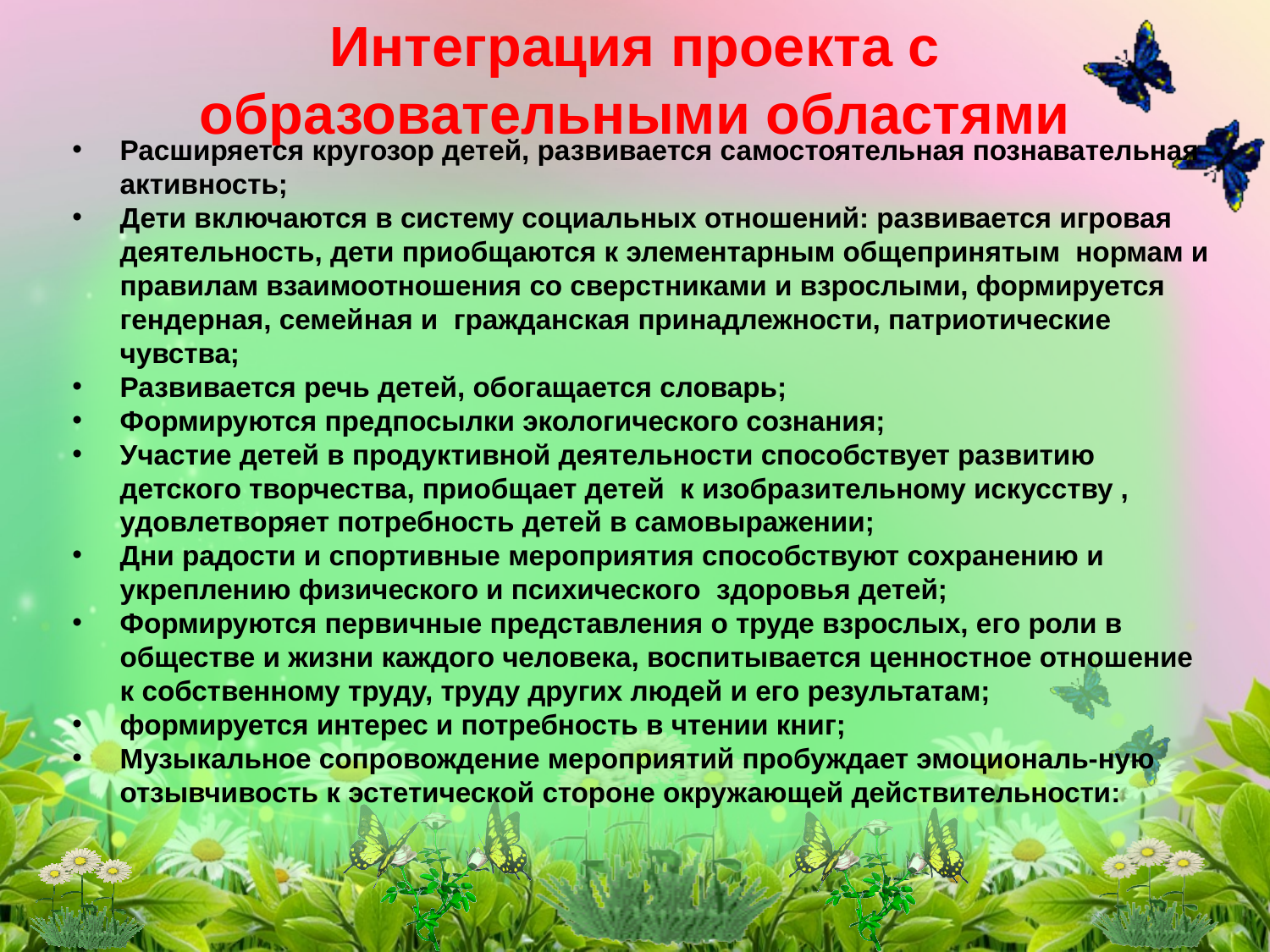

# Интеграция проекта с образовательными областями
Расширяется кругозор детей, развивается самостоятельная познавательная активность;
Дети включаются в систему социальных отношений: развивается игровая деятельность, дети приобщаются к элементарным общепринятым  нормам и правилам взаимоотношения со сверстниками и взрослыми, формируется гендерная, семейная и  гражданская принадлежности, патриотические чувства;
Развивается речь детей, обогащается словарь;
Формируются предпосылки экологического сознания;
Участие детей в продуктивной деятельности способствует развитию детского творчества, приобщает детей  к изобразительному искусству , удовлетворяет потребность детей в самовыражении;
Дни радости и спортивные мероприятия способствуют сохранению и укреплению физического и психического  здоровья детей;
Формируются первичные представления о труде взрослых, его роли в обществе и жизни каждого человека, воспитывается ценностное отношение к собственному труду, труду других людей и его результатам;
формируется интерес и потребность в чтении книг;
Музыкальное сопровождение мероприятий пробуждает эмоциональ-ную отзывчивость к эстетической стороне окружающей действительности: